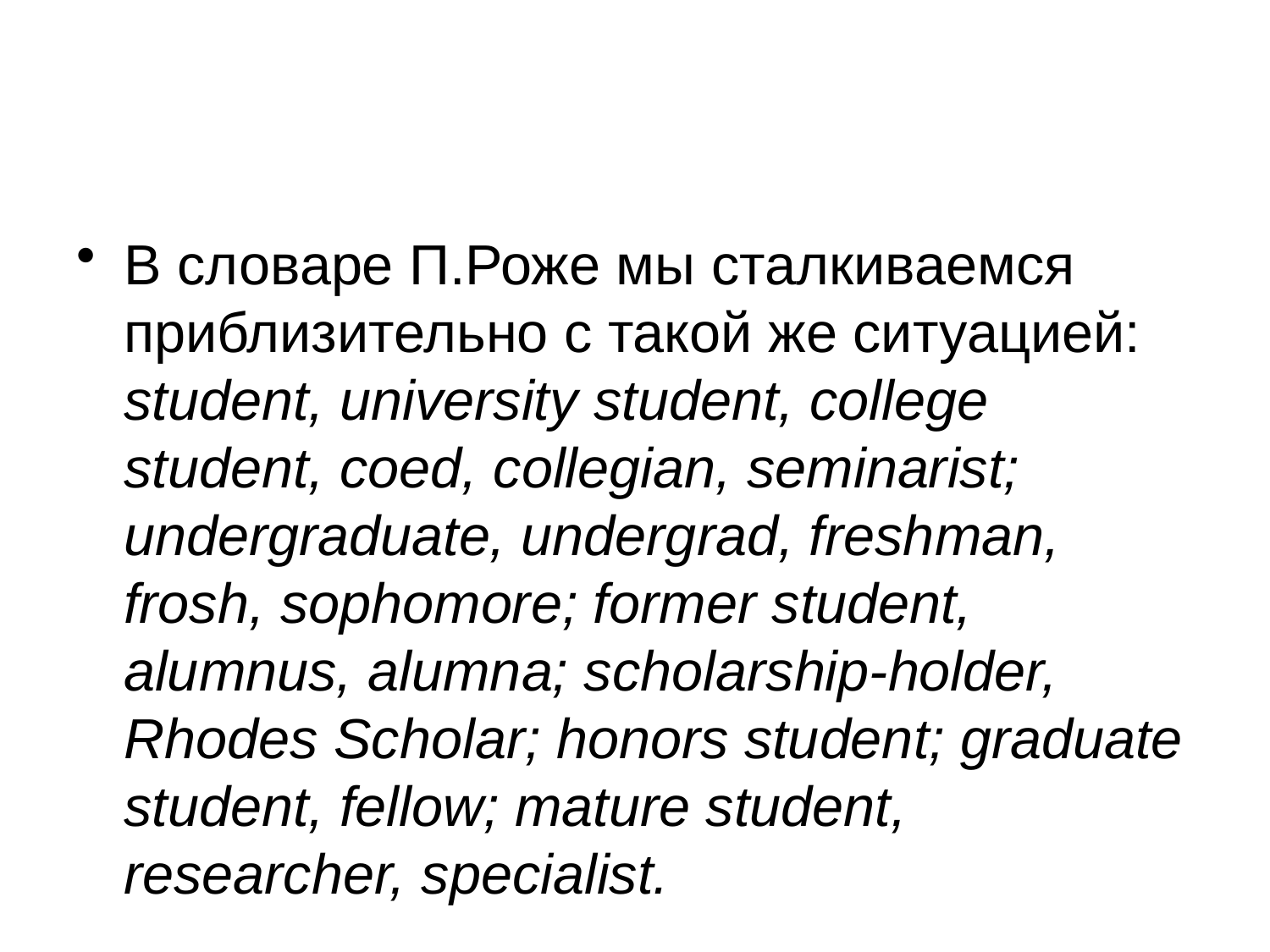

#
В словаре П.Роже мы сталкиваемся приблизительно с такой же ситуацией: student, university student, college student, coed, collegian, seminarist; undergraduate, undergrad, freshman, frosh, sophomore; former student, alumnus, alumna; scholarship-holder, Rhodes Scholar; honors student; graduate student, fellow; mature student, researcher, specialist.